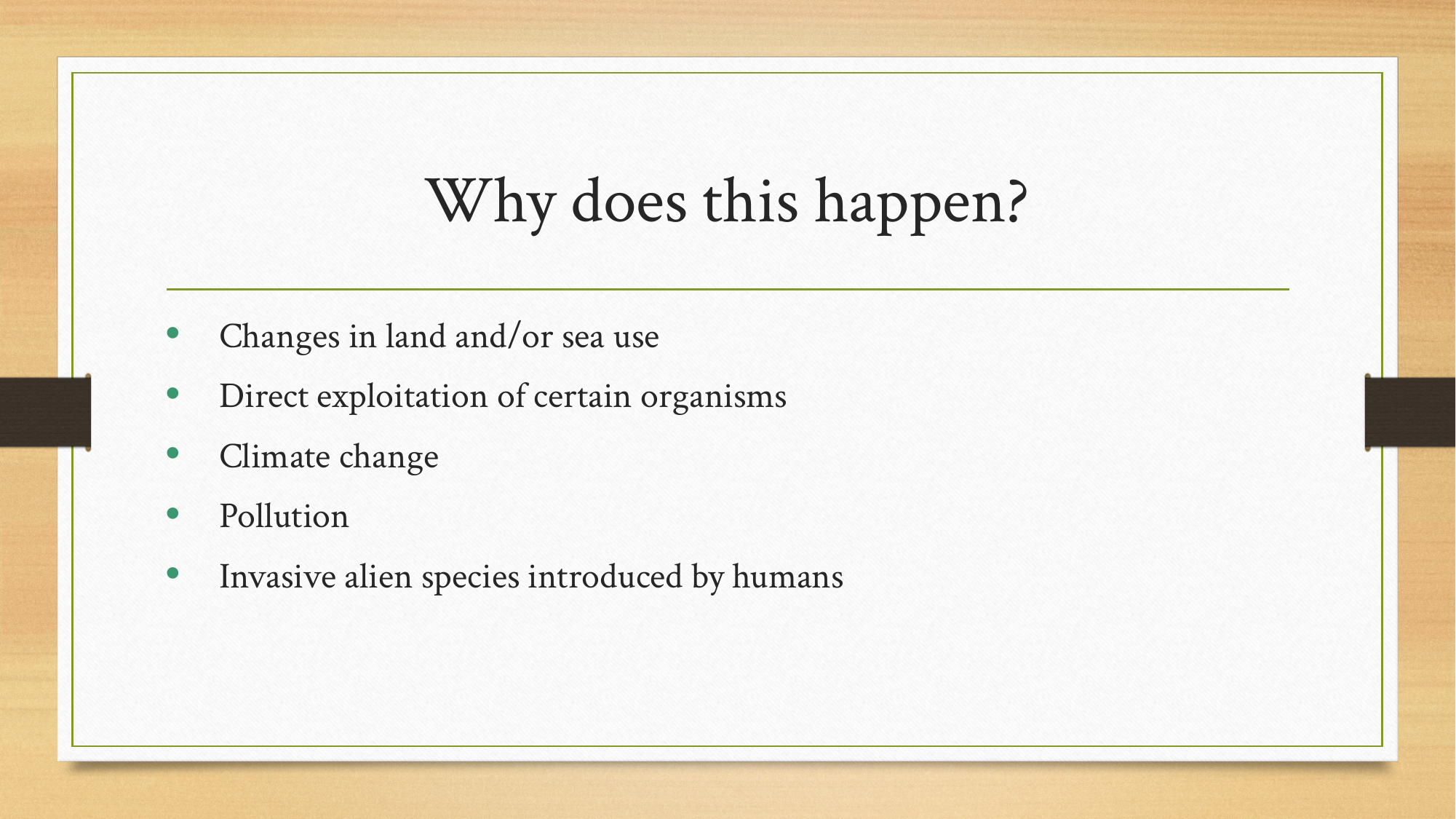

# Why does this happen?
Changes in land and/or sea use
Direct exploitation of certain organisms
Climate change
Pollution
Invasive alien species introduced by humans